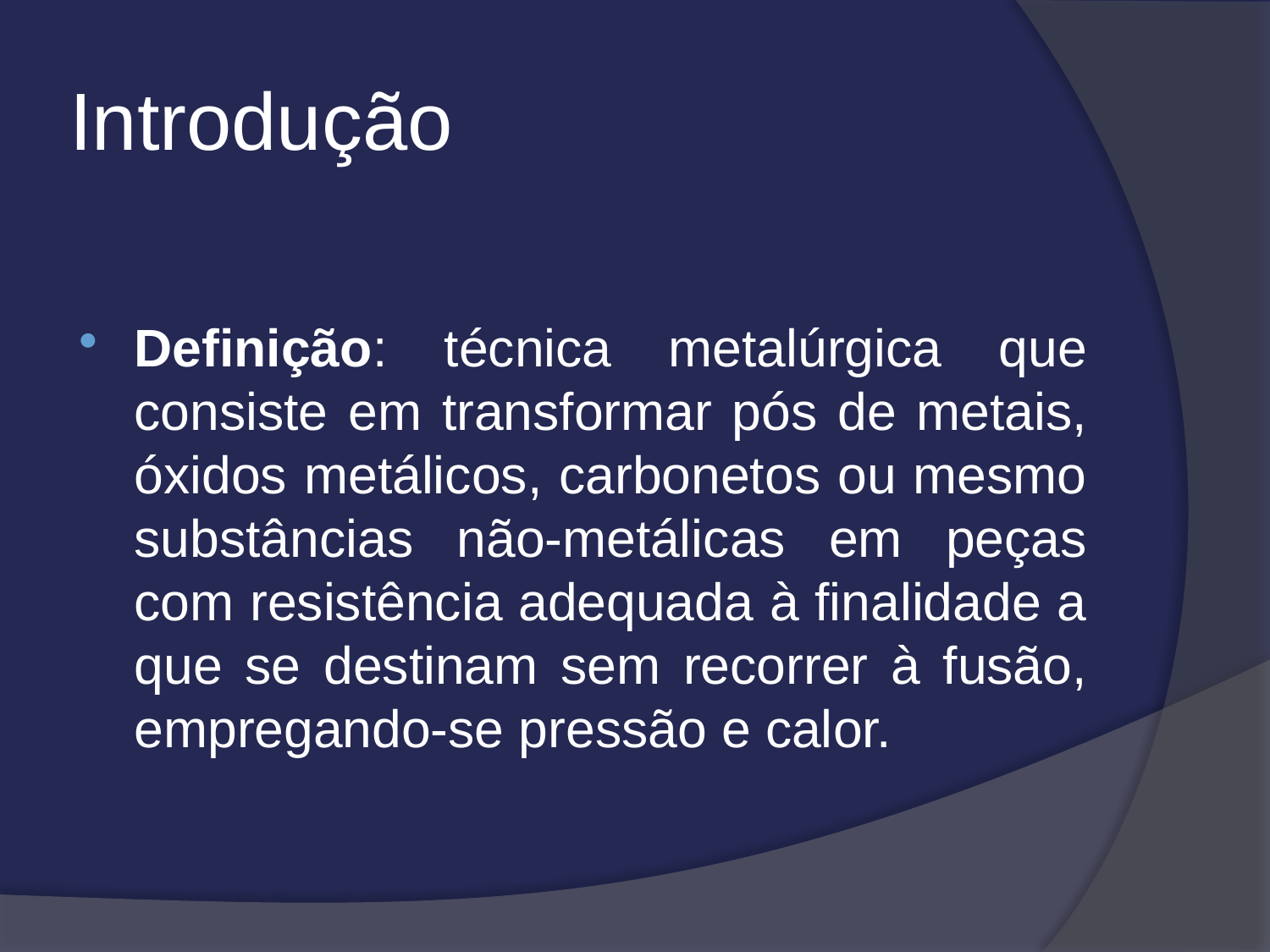

# Introdução
Definição: técnica metalúrgica que consiste em transformar pós de metais, óxidos metálicos, carbonetos ou mesmo substâncias não-metálicas em peças com resistência adequada à finalidade a que se destinam sem recorrer à fusão, empregando-se pressão e calor.